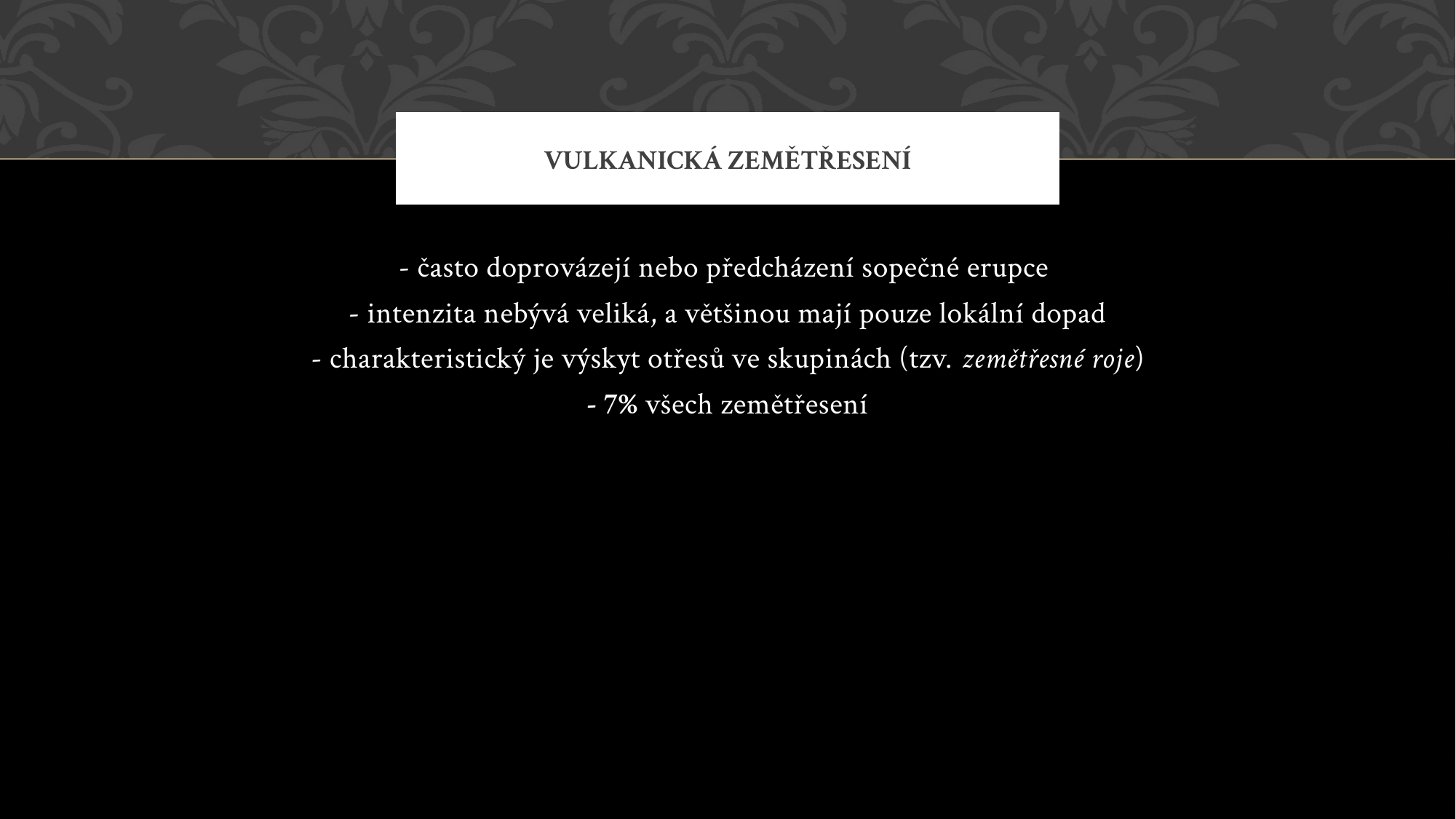

# vulkanická Zemětřesení
- často doprovázejí nebo předcházení sopečné erupce
- intenzita nebývá veliká, a většinou mají pouze lokální dopad
- charakteristický je výskyt otřesů ve skupinách (tzv. zemětřesné roje)
- 7% všech zemětřesení